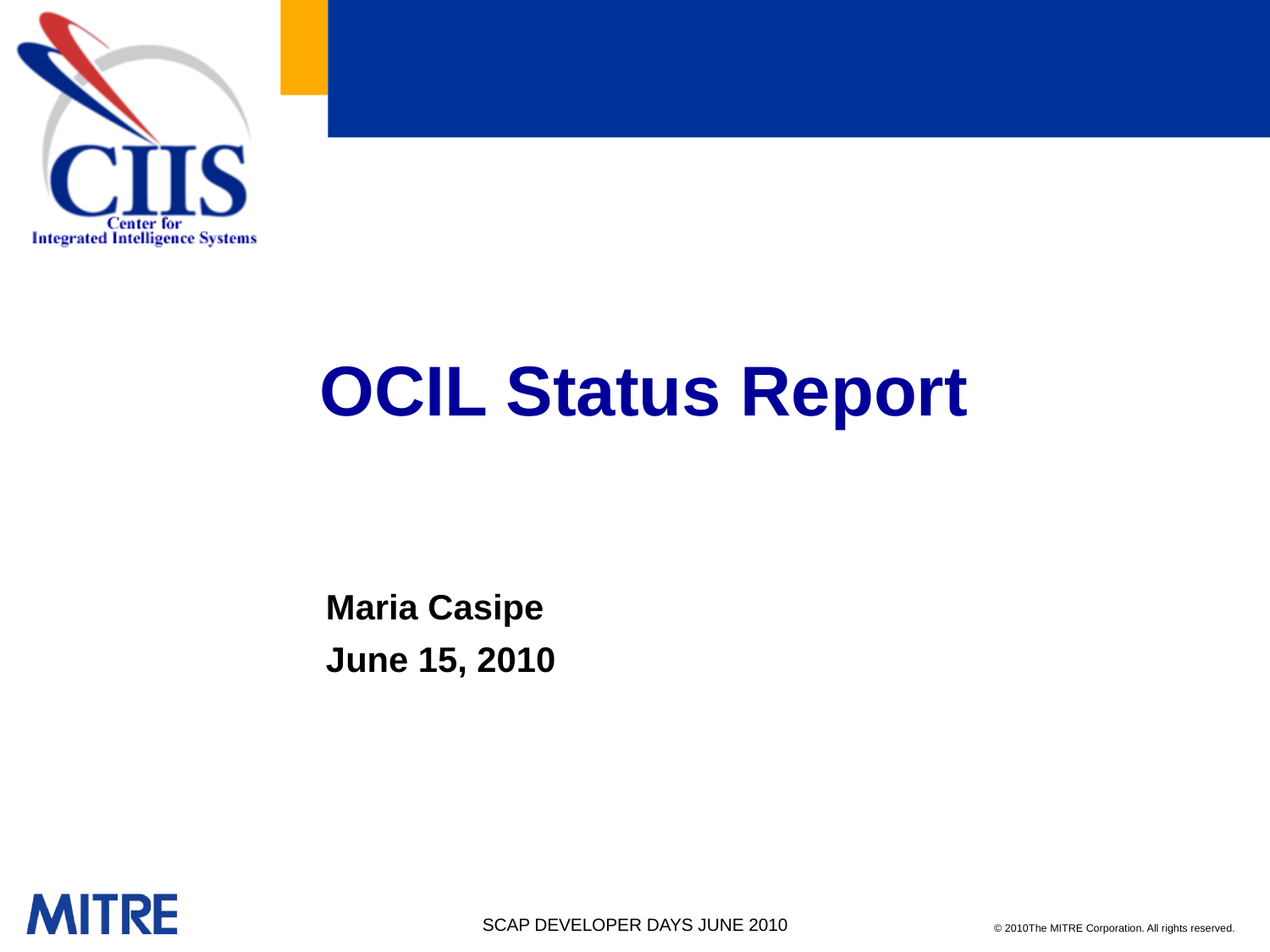

# OCIL Status Report
Maria Casipe
June 15, 2010